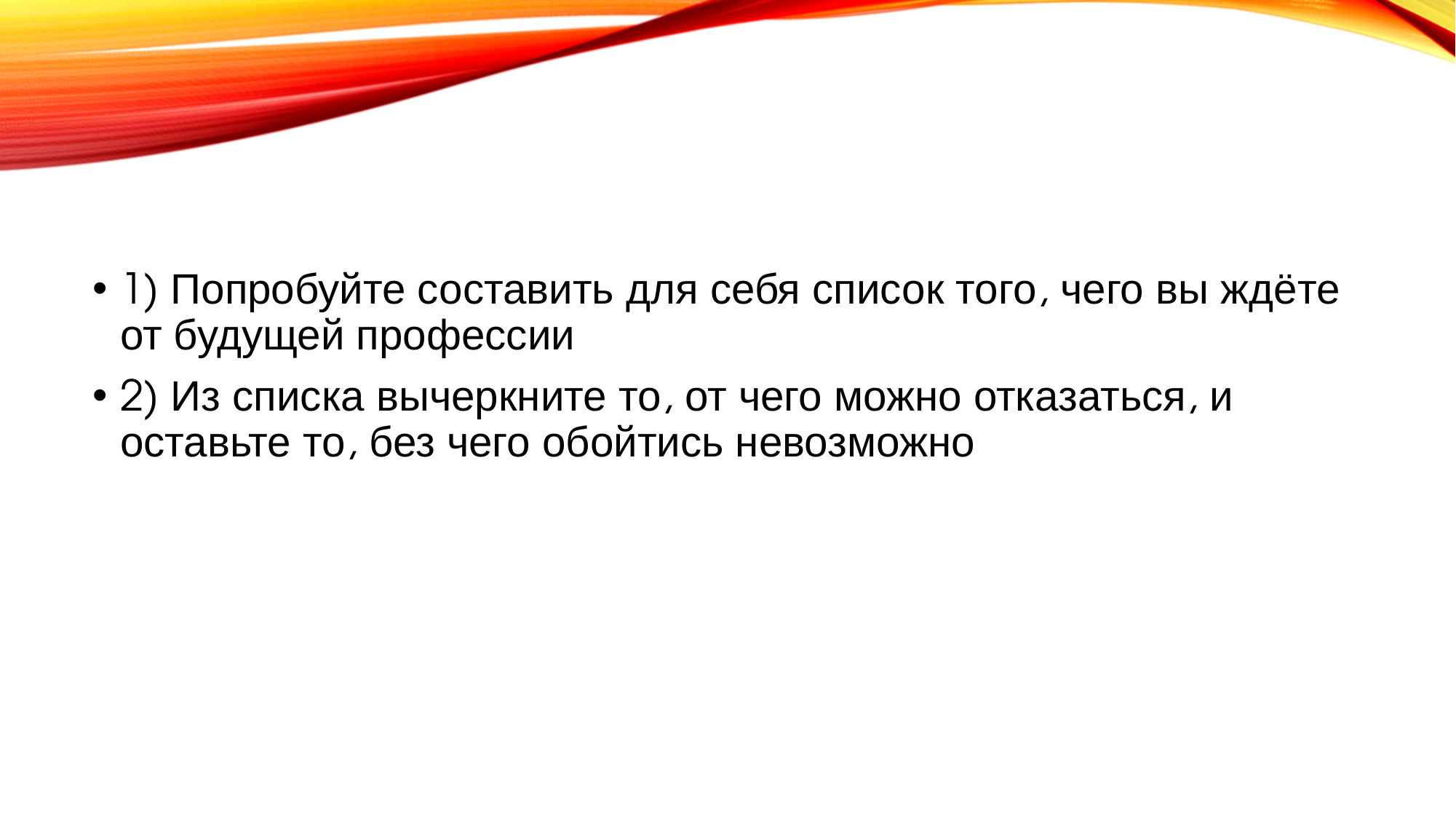

#
1) Попробуйте составить для себя список того, чего вы ждёте от будущей профессии
2) Из списка вычеркните то, от чего можно отказаться, и оставьте то, без чего обойтись невозможно